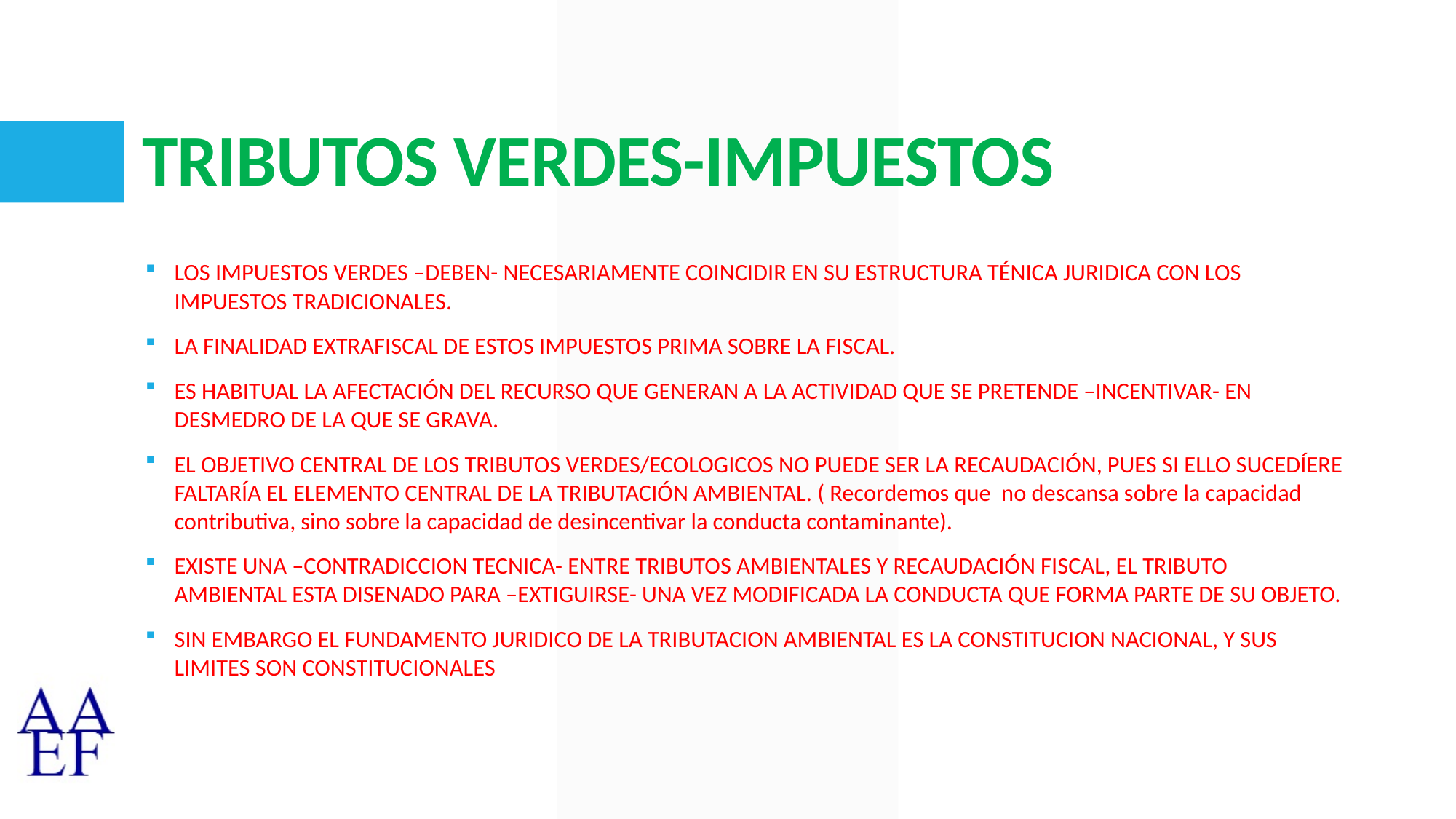

# TRIBUTOS VERDES-IMPUESTOS
LOS IMPUESTOS VERDES –DEBEN- NECESARIAMENTE COINCIDIR EN SU ESTRUCTURA TÉNICA JURIDICA CON LOS IMPUESTOS TRADICIONALES.
LA FINALIDAD EXTRAFISCAL DE ESTOS IMPUESTOS PRIMA SOBRE LA FISCAL.
ES HABITUAL LA AFECTACIÓN DEL RECURSO QUE GENERAN A LA ACTIVIDAD QUE SE PRETENDE –INCENTIVAR- EN DESMEDRO DE LA QUE SE GRAVA.
EL OBJETIVO CENTRAL DE LOS TRIBUTOS VERDES/ECOLOGICOS NO PUEDE SER LA RECAUDACIÓN, PUES SI ELLO SUCEDÍERE FALTARÍA EL ELEMENTO CENTRAL DE LA TRIBUTACIÓN AMBIENTAL. ( Recordemos que  no descansa sobre la capacidad contributiva, sino sobre la capacidad de desincentivar la conducta contaminante).
EXISTE UNA –CONTRADICCION TECNICA- ENTRE TRIBUTOS AMBIENTALES Y RECAUDACIÓN FISCAL, EL TRIBUTO AMBIENTAL ESTA DISENADO PARA –EXTIGUIRSE- UNA VEZ MODIFICADA LA CONDUCTA QUE FORMA PARTE DE SU OBJETO.
SIN EMBARGO EL FUNDAMENTO JURIDICO DE LA TRIBUTACION AMBIENTAL ES LA CONSTITUCION NACIONAL, Y SUS LIMITES SON CONSTITUCIONALES